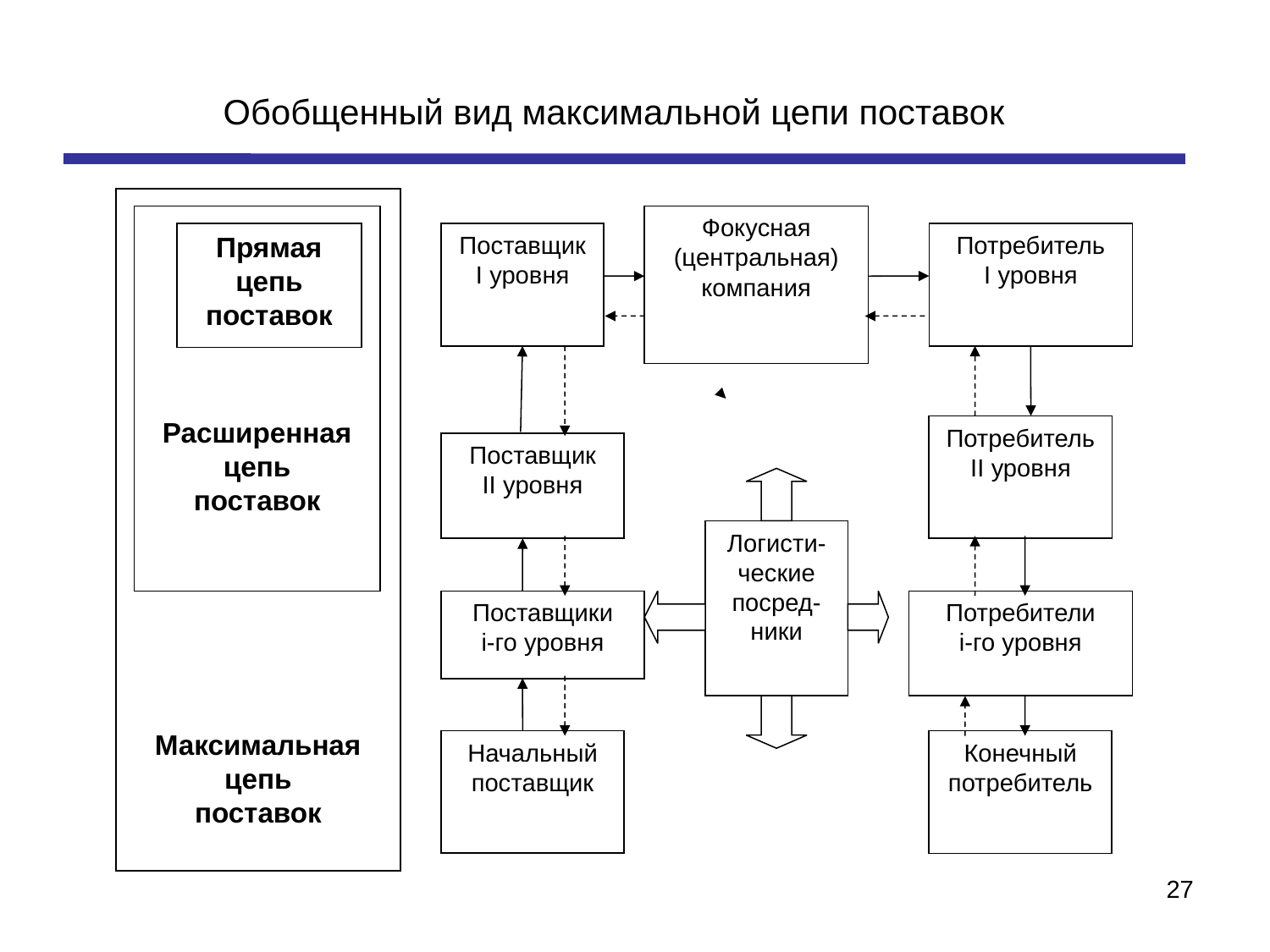

Обобщенный вид максимальной цепи поставок

Максимальная
цепь
поставок

Расширенная
цепь
поставок
Фокусная
(центральная)
компания
Прямая
цепь
поставок
Поставщик
I уровня
Потребитель
I уровня

Потребитель
II уровня
Поставщик
II уровня

Логисти-ческие посред-ники

Поставщики
i-го уровня

Потребители
i-го уровня

Начальный
поставщик
Конечный потребитель

27